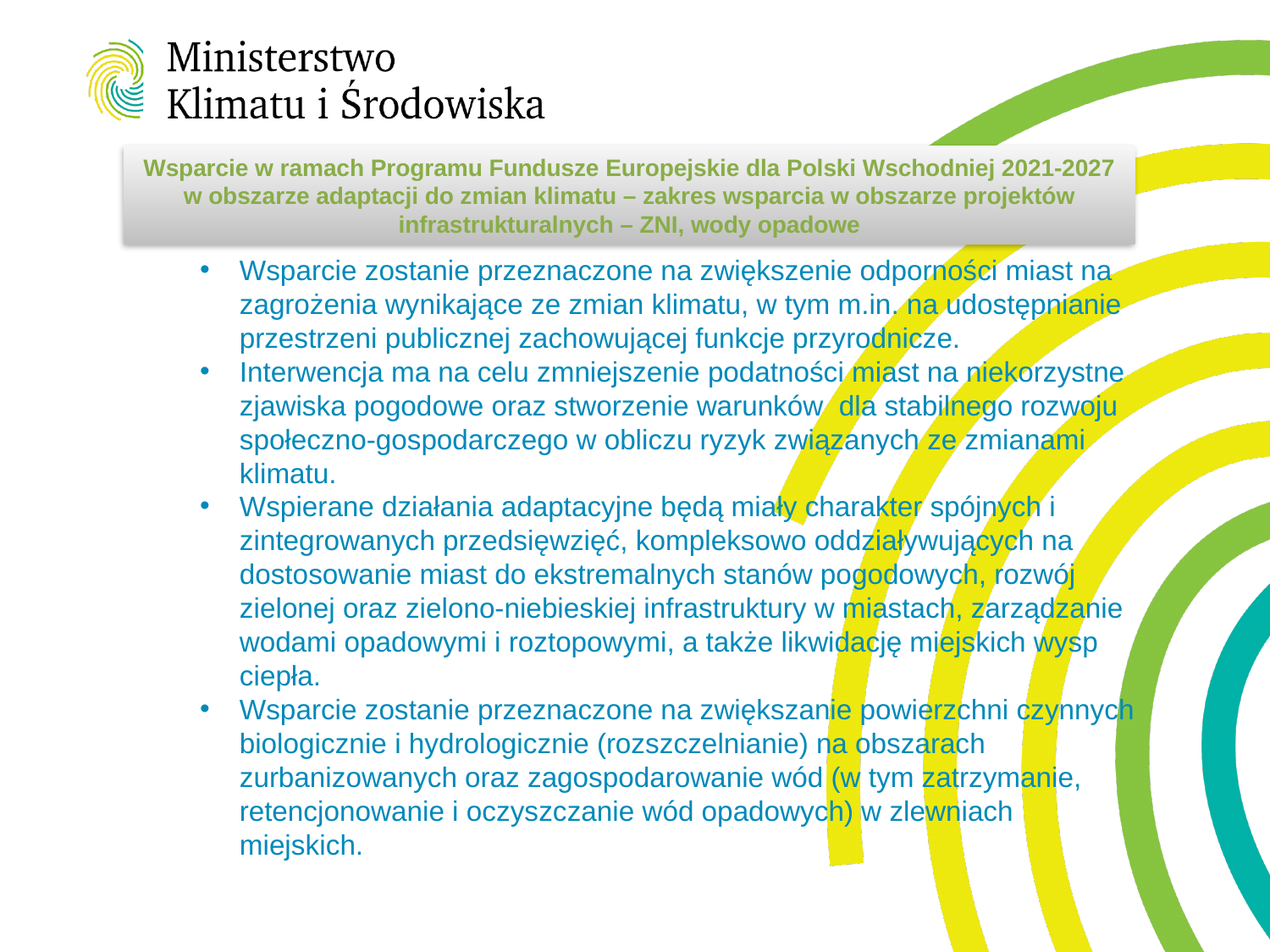

Wsparcie w ramach Programu Fundusze Europejskie dla Polski Wschodniej 2021-2027 w obszarze adaptacji do zmian klimatu – zakres wsparcia w obszarze projektów infrastrukturalnych – ZNI, wody opadowe
Wsparcie zostanie przeznaczone na zwiększenie odporności miast na zagrożenia wynikające ze zmian klimatu, w tym m.in. na udostępnianie przestrzeni publicznej zachowującej funkcje przyrodnicze.
Interwencja ma na celu zmniejszenie podatności miast na niekorzystne zjawiska pogodowe oraz stworzenie warunków  dla stabilnego rozwoju społeczno-gospodarczego w obliczu ryzyk związanych ze zmianami klimatu.
Wspierane działania adaptacyjne będą miały charakter spójnych i zintegrowanych przedsięwzięć, kompleksowo oddziaływujących na dostosowanie miast do ekstremalnych stanów pogodowych, rozwój zielonej oraz zielono-niebieskiej infrastruktury w miastach, zarządzanie wodami opadowymi i roztopowymi, a także likwidację miejskich wysp ciepła.
Wsparcie zostanie przeznaczone na zwiększanie powierzchni czynnych biologicznie i hydrologicznie (rozszczelnianie) na obszarach zurbanizowanych oraz zagospodarowanie wód (w tym zatrzymanie, retencjonowanie i oczyszczanie wód opadowych) w zlewniach miejskich.